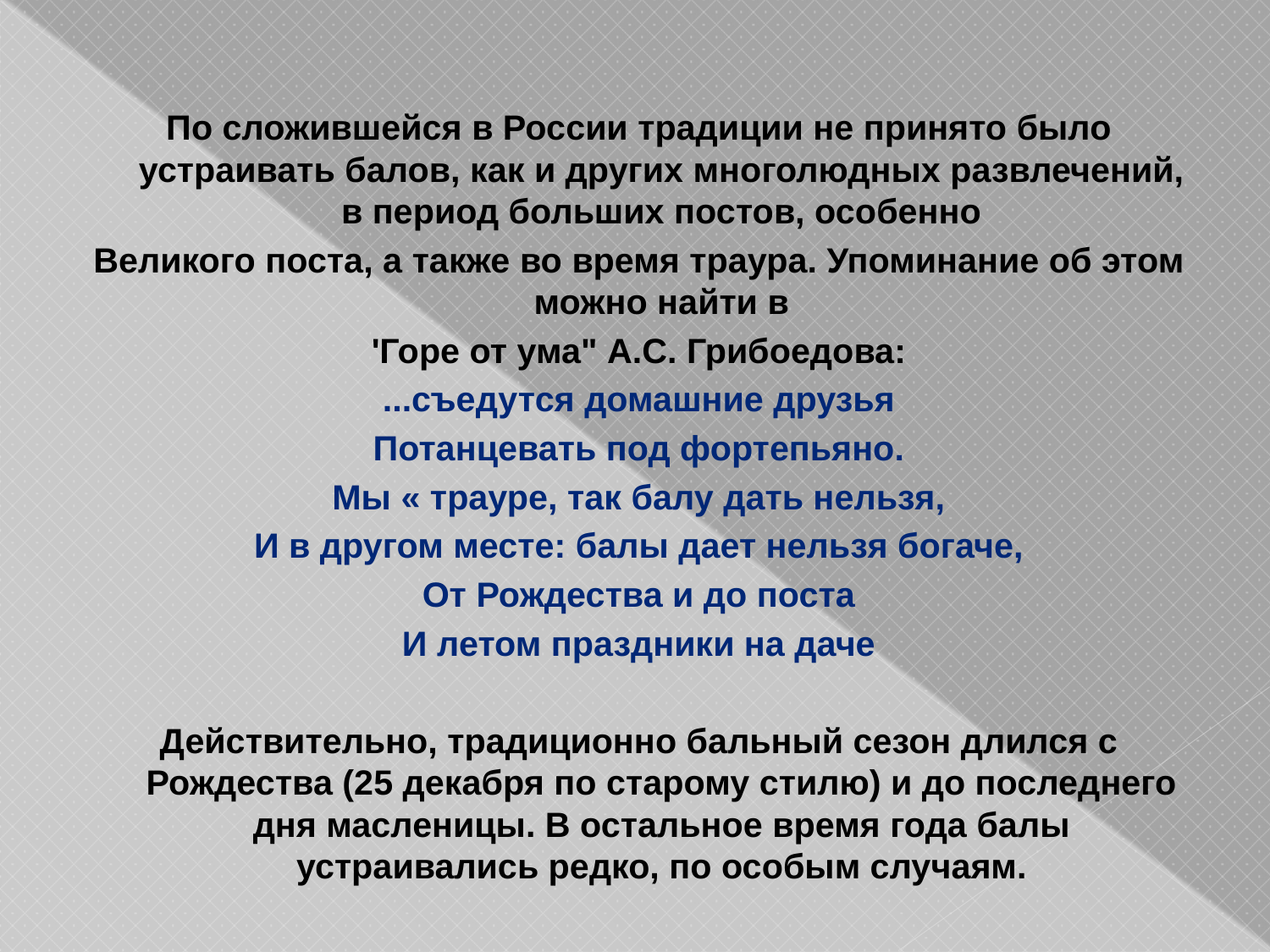

#
По сложившейся в России традиции не принято было устраивать балов, как и других многолюдных развлечений, в период больших постов, особенно
Великого поста, а также во время траура. Упоминание об этом можно найти в
'Горе от ума" А.С. Грибоедова:
...съедутся домашние друзья
Потанцевать под фортепьяно.
Мы « трауре, так балу дать нельзя,
И в другом месте: балы дает нельзя богаче,
От Рождества и до поста
И летом праздники на даче

Действительно, традиционно бальный сезон длился с Рождества (25 декабря по старому стилю) и до последнего дня масленицы. В остальное время года балы устраивались редко, по особым случаям.